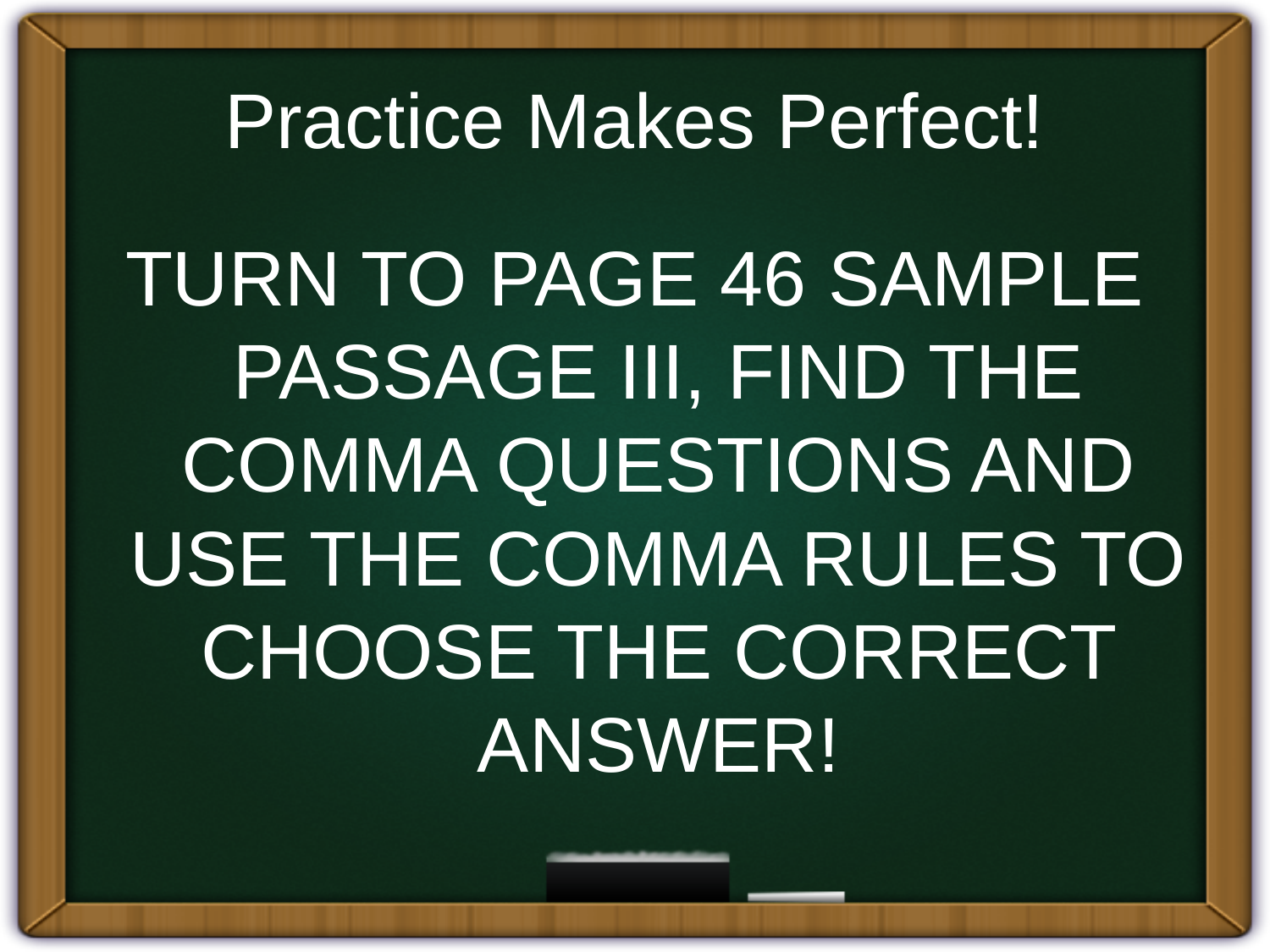

# Practice Makes Perfect!
TURN TO PAGE 46 SAMPLE PASSAGE III, FIND THE COMMA QUESTIONS AND USE THE COMMA RULES TO CHOOSE THE CORRECT ANSWER!